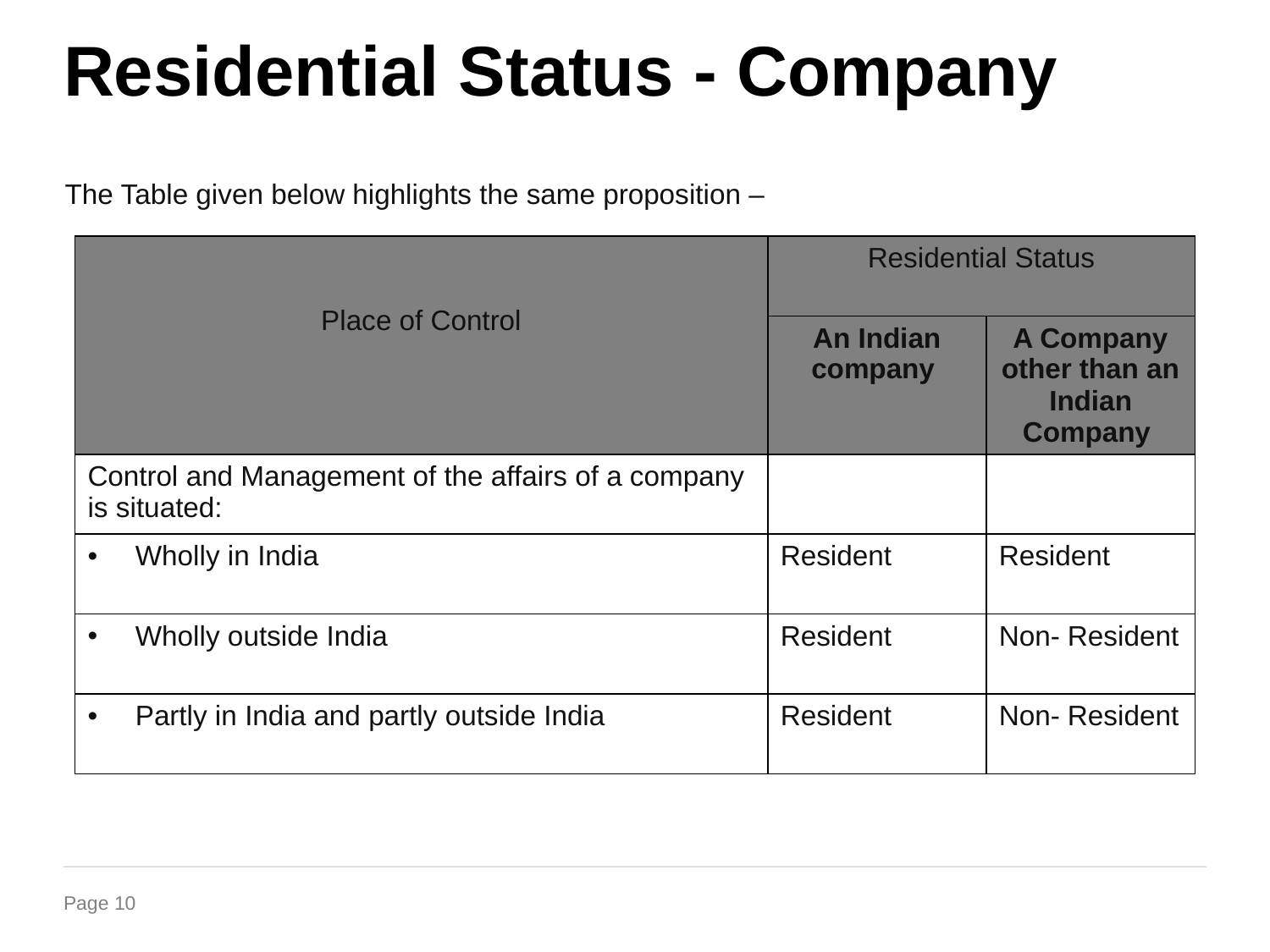

# Residential Status - Company
The Table given below highlights the same proposition –

| Place of Control | Residential Status |  |
| --- | --- | --- |
|  | An Indian company | A Company other than an Indian Company |
| Control and Management of the affairs of a company is situated: |  |  |
| Wholly in India | Resident | Resident |
| Wholly outside India | Resident | Non- Resident |
| Partly in India and partly outside India | Resident | Non- Resident |